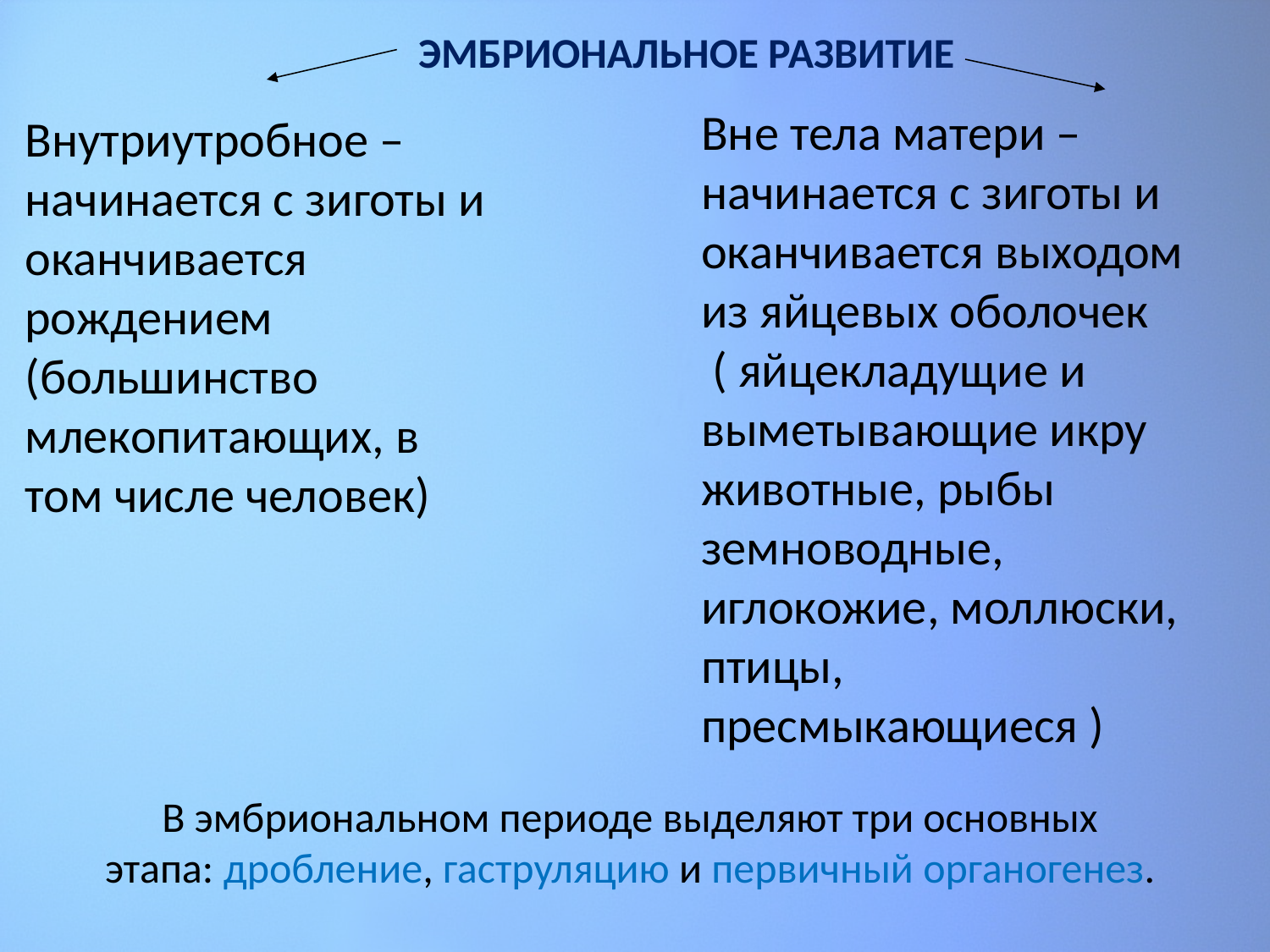

ЭМБРИОНАЛЬНОЕ РАЗВИТИЕ

Вне тела матери – начинается с зиготы и оканчивается выходом из яйцевых оболочек
 ( яйцекладущие и выметывающие икру животные, рыбы земноводные, иглокожие, моллюски, птицы, пресмыкающиеся )
Внутриутробное –  начинается с зиготы и оканчивается
рождением (большинство млекопитающих, в том числе человек)
В эмбриональном периоде выделяют три основных этапа: дробление, гаструляцию и первичный органогенез.